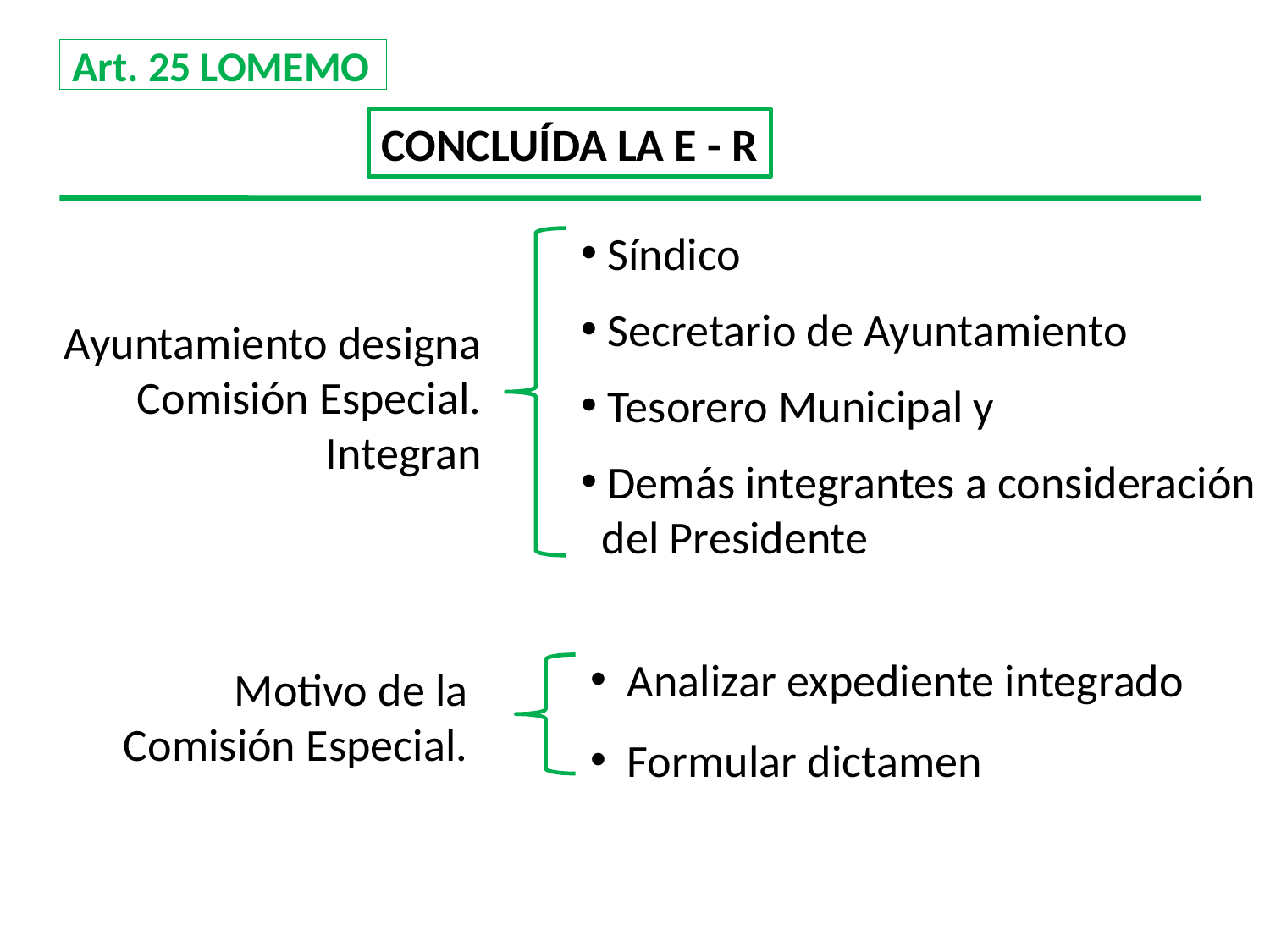

# Art. 25 LOMEMO
CONCLUÍDA LA E - R
 Síndico

 Secretario de Ayuntamiento

 Tesorero Municipal y

 Demás integrantes a consideración
  del Presidente

Ayuntamiento designa
Comisión Especial.
Integran
  Analizar expediente integrado

  Formular dictamen
Motivo de la
Comisión Especial.